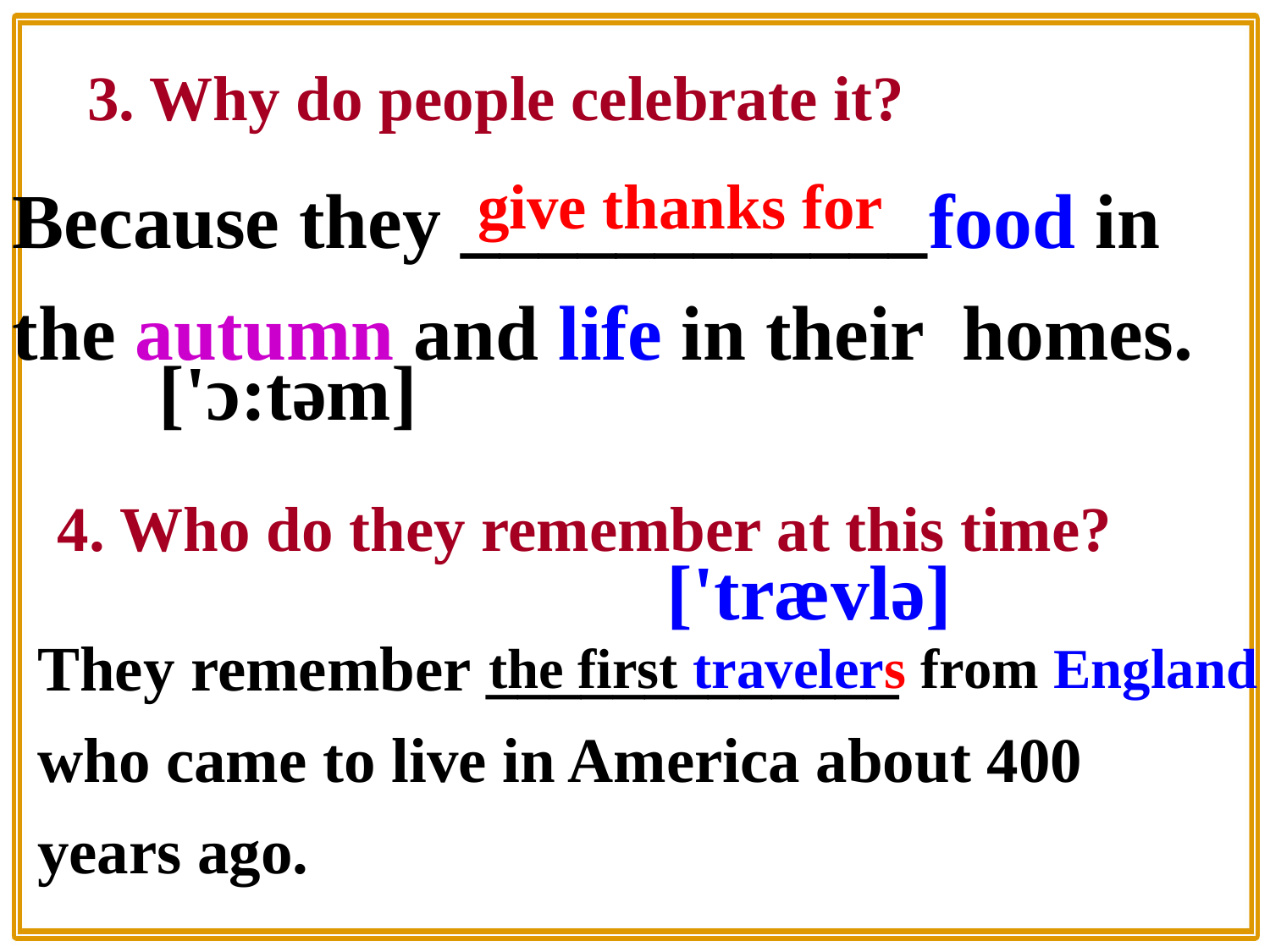

3. Why do people celebrate it?
Because they ____________food in the autumn and life in their  homes.
give thanks for
 ['ɔ:təm]
4. Who do they remember at this time?
 ['trævlə]
They remember _____________
who came to live in America about 400 years ago.
the first travelers from England